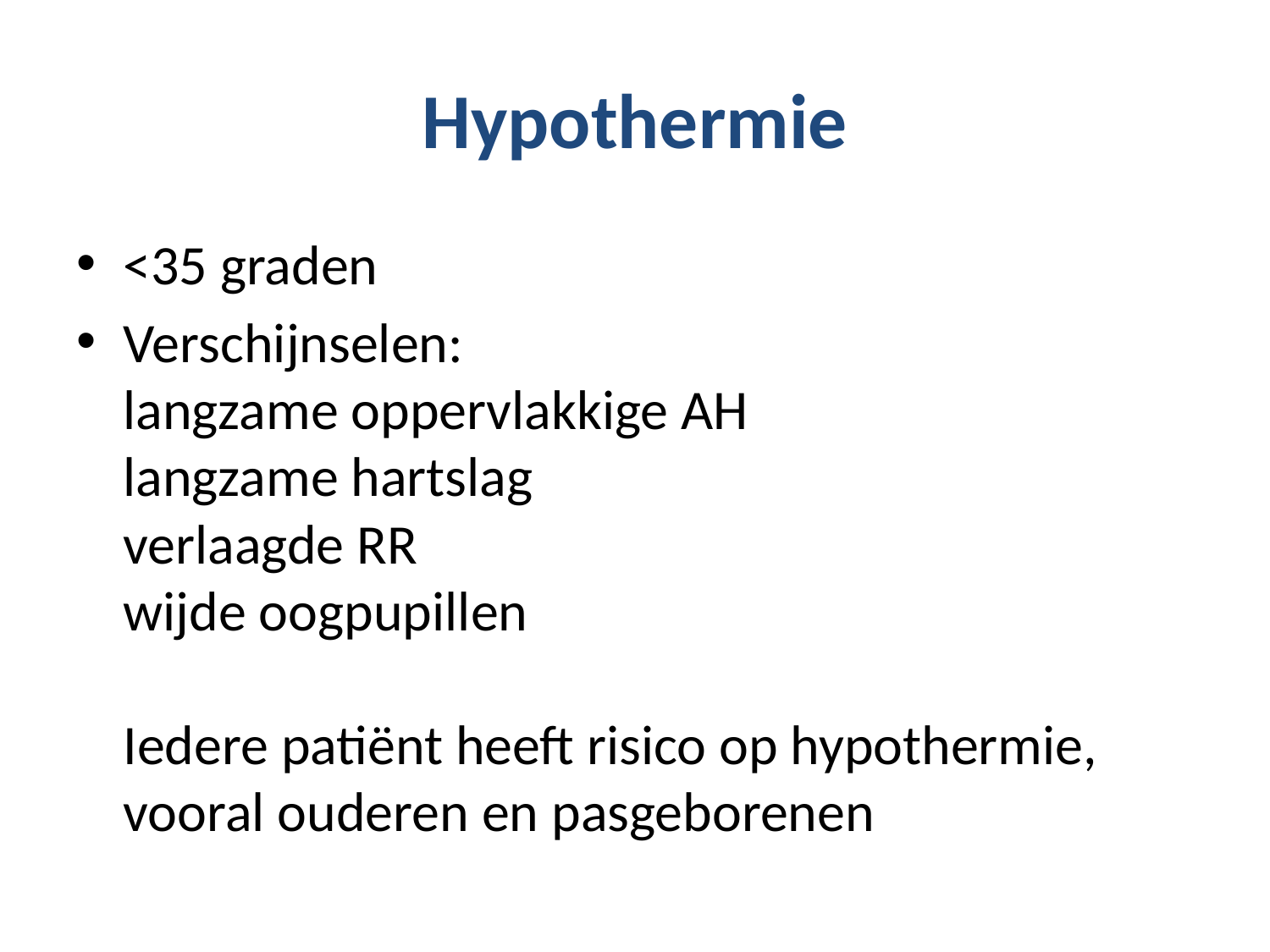

# Hypothermie
<35 graden
Verschijnselen:
langzame oppervlakkige AH
langzame hartslag
verlaagde RR
wijde oogpupillen
Iedere patiënt heeft risico op hypothermie, vooral ouderen en pasgeborenen